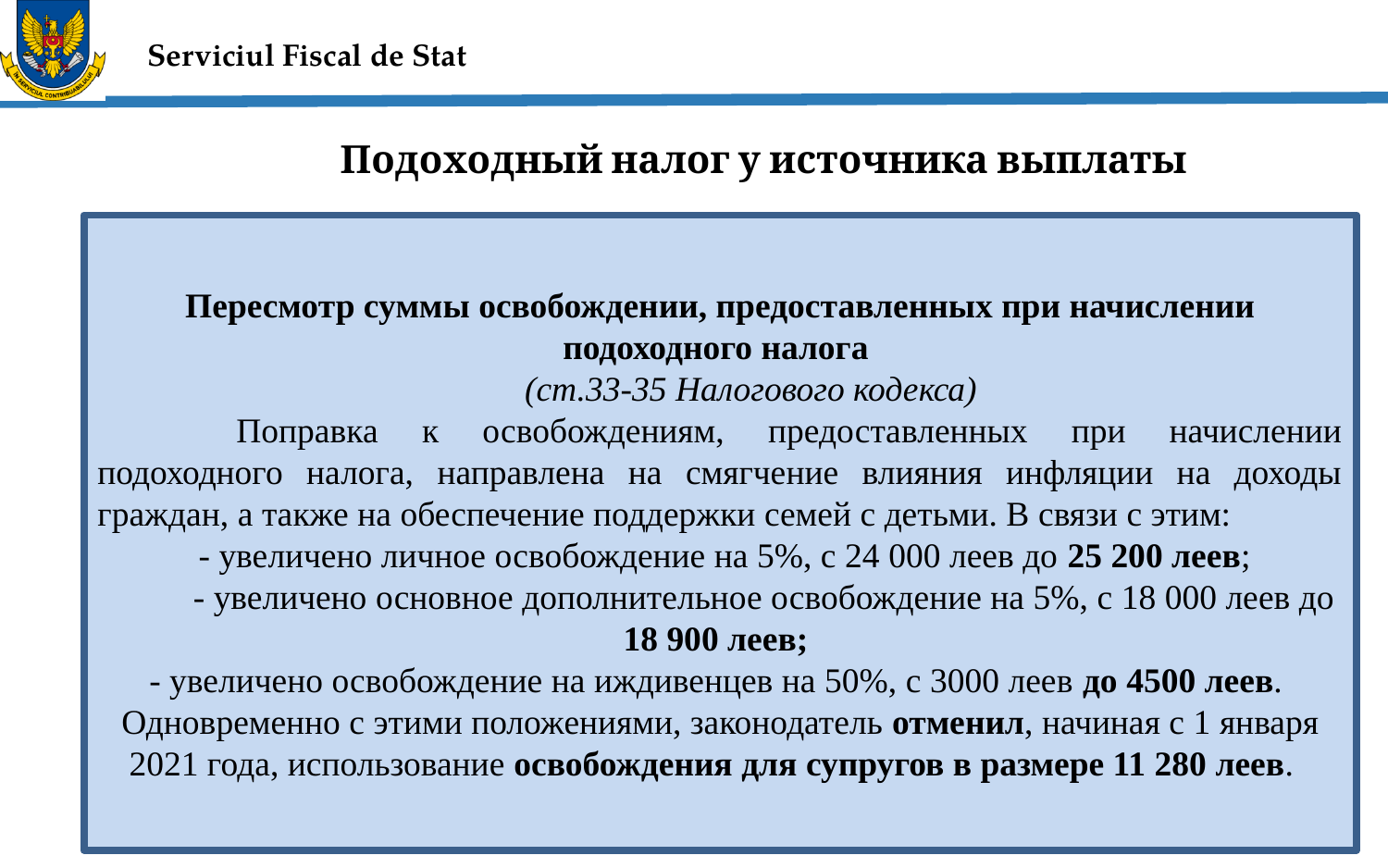

Подоходный налог у источника выплаты

Пересмотр суммы освобождении, предоставленных при начислении подоходного налога
       (ст.33-35 Налогового кодекса)
	Поправка к освобождениям, предоставленных при начислении подоходного налога, направлена на смягчение влияния инфляции на доходы граждан, а также на обеспечение поддержки семей с детьми. В связи с этим:
 - увеличено личное освобождение на 5%, с 24 000 леев до 25 200 леев;
          - увеличено основное дополнительное освобождение на 5%, с 18 000 леев до 18 900 леев;
- увеличено освобождение на иждивенцев на 50%, с 3000 леев до 4500 леев.
Одновременно с этими положениями, законодатель отменил, начиная с 1 января 2021 года, использование освобождения для супругов в размере 11 280 леев.
3